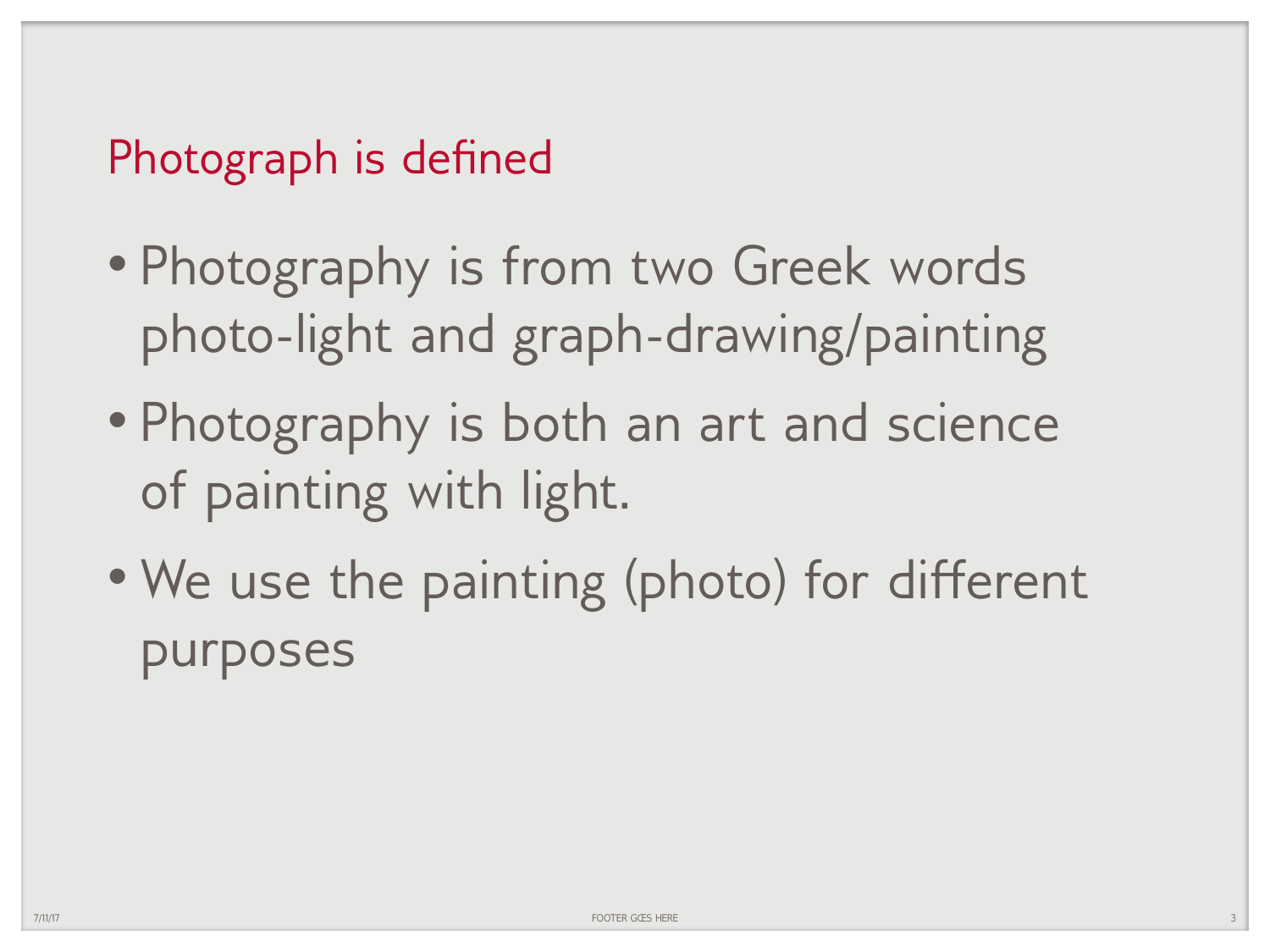

# Photograph is defined
Photography is from two Greek words photo-light and graph-drawing/painting
Photography is both an art and science of painting with light.
We use the painting (photo) for different purposes

7/11/17
FOOTER GOES HERE
3